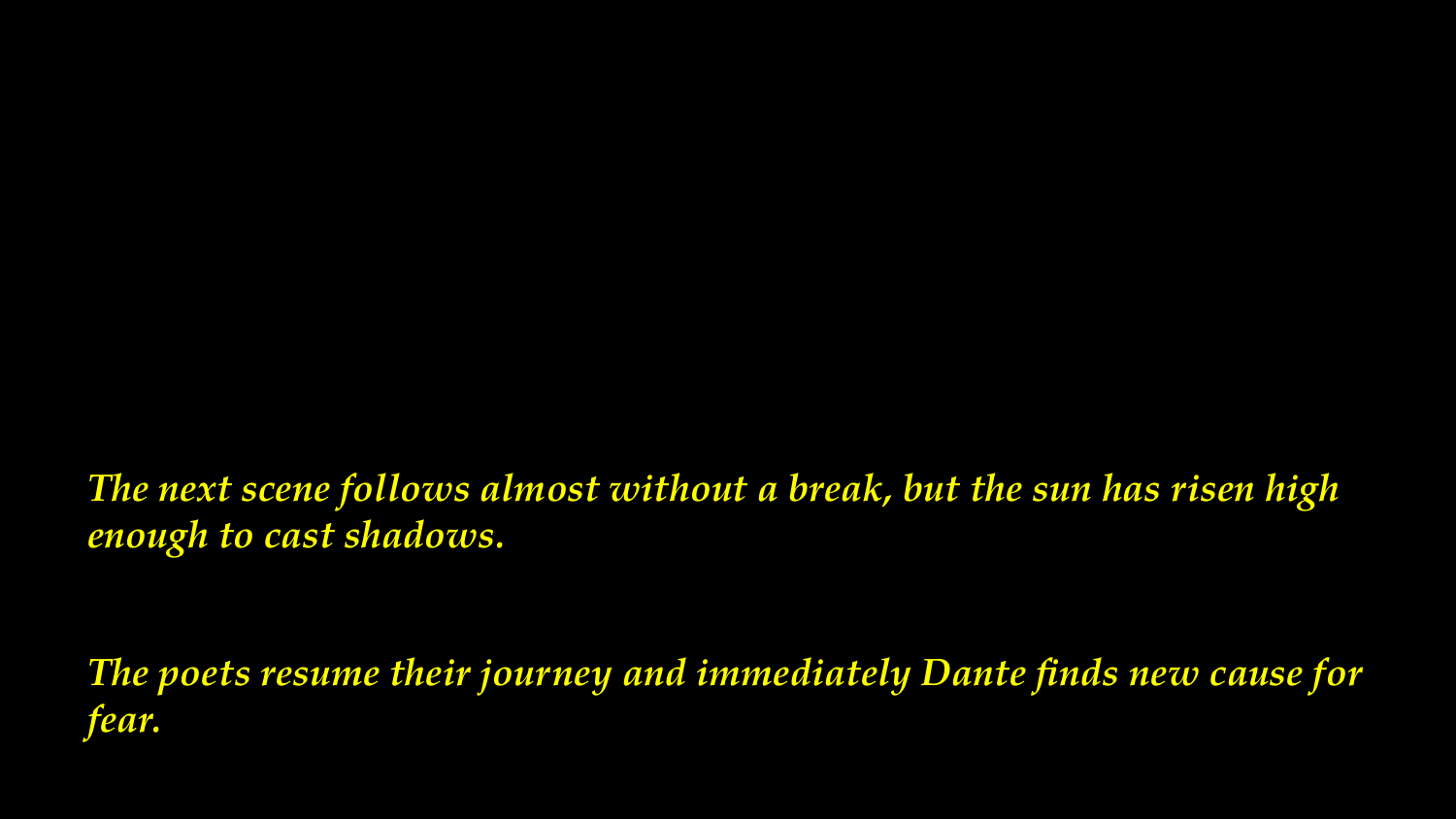

# The next scene follows almost without a break, but the sun has risen high enough to cast shadows. The poets resume their journey and immediately Dante finds new cause for fear.